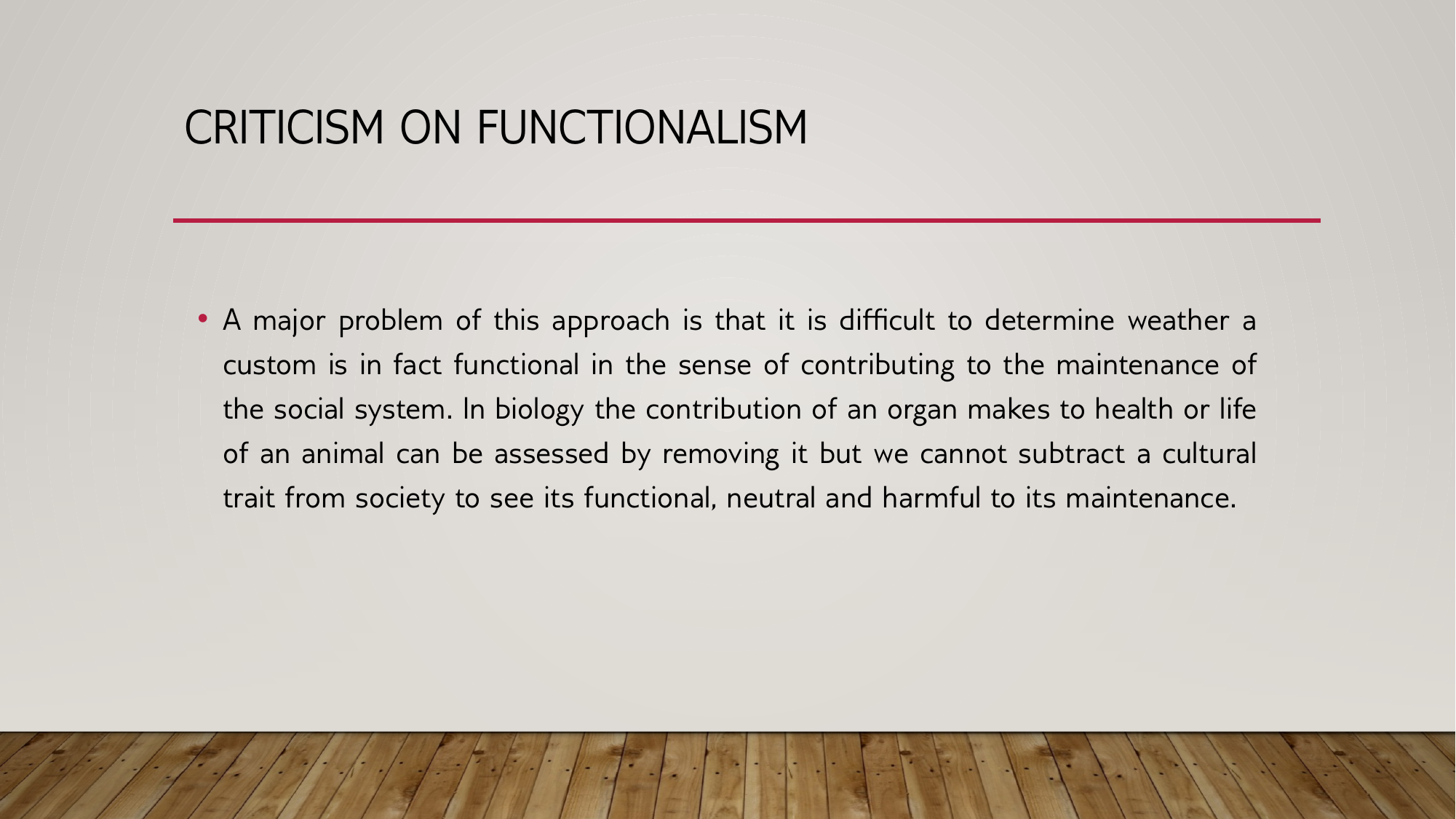

# Criticism on functionalism
A major problem of this approach is that it is difficult to determine weather a custom is in fact functional in the sense of contributing to the maintenance of the social system. In biology the contribution of an organ makes to health or life of an animal can be assessed by removing it but we cannot subtract a cultural trait from society to see its functional, neutral and harmful to its maintenance.